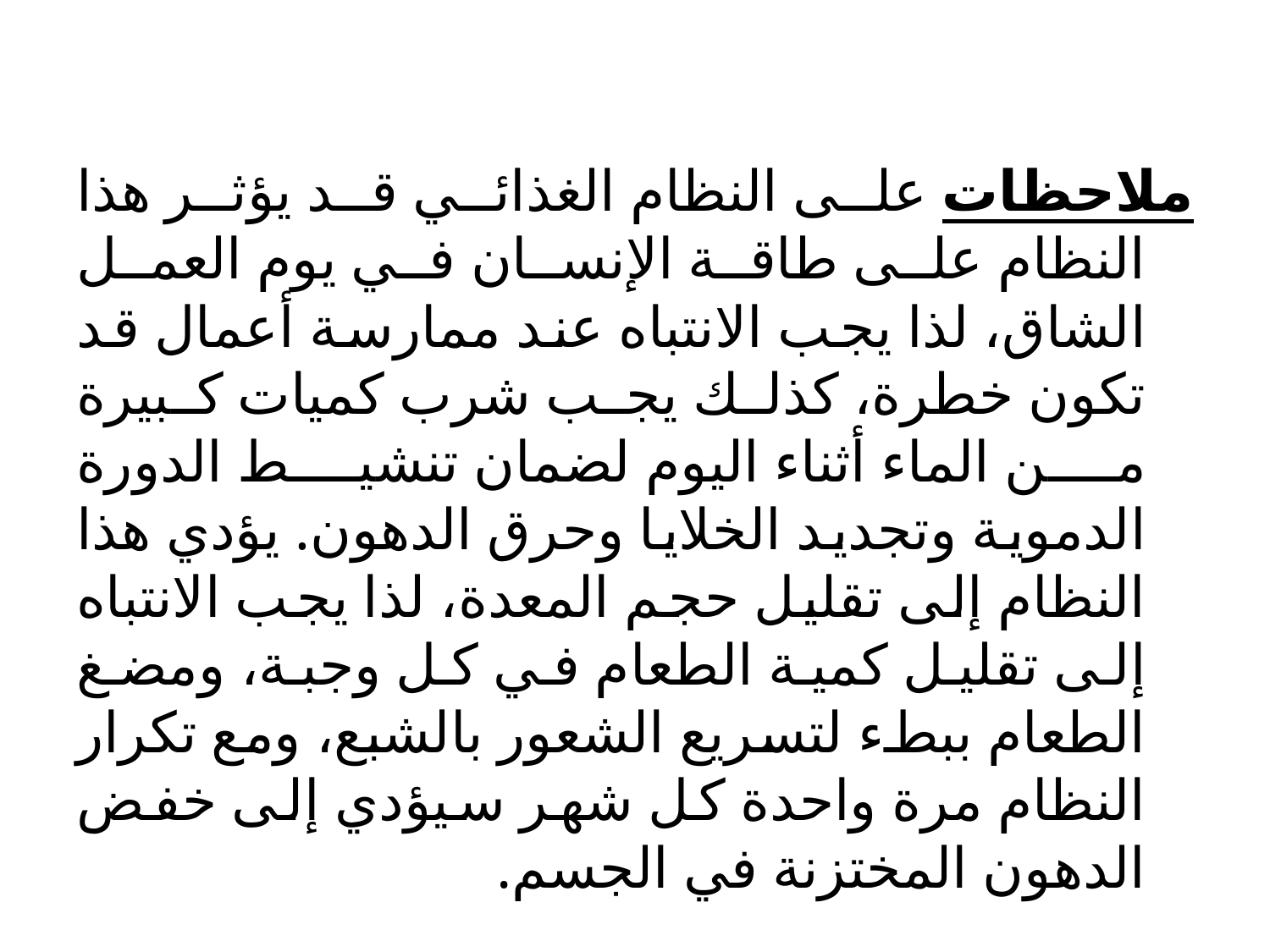

ملاحظات على النظام الغذائي قد يؤثر هذا النظام على طاقة الإنسان في يوم العمل الشاق، لذا يجب الانتباه عند ممارسة أعمال قد تكون خطرة، كذلك يجب شرب كميات كبيرة من الماء أثناء اليوم لضمان تنشيط الدورة الدموية وتجديد الخلايا وحرق الدهون. يؤدي هذا النظام إلى تقليل حجم المعدة، لذا يجب الانتباه إلى تقليل كمية الطعام في كل وجبة، ومضغ الطعام ببطء لتسريع الشعور بالشبع، ومع تكرار النظام مرة واحدة كل شهر سيؤدي إلى خفض الدهون المختزنة في الجسم.